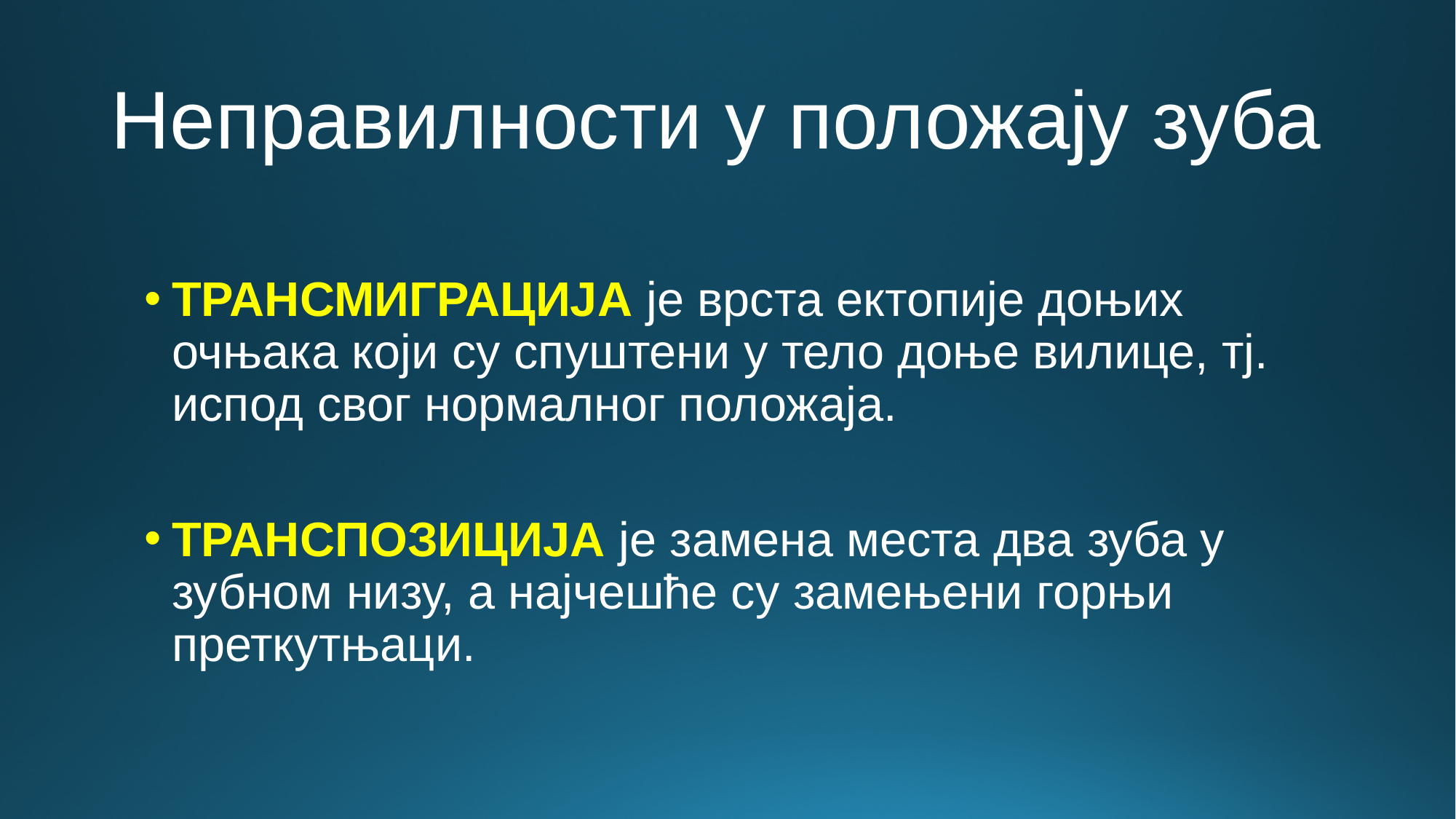

# Неправилности у положају зуба
ТРАНСМИГРАЦИЈА је врста ектопије доњих очњака који су спуштени у тело доње вилице, тј. испод свог нормалног положаја.

ТРАНСПОЗИЦИЈА је замена места два зуба у зубном низу, а најчешће су замењени горњи преткутњаци.